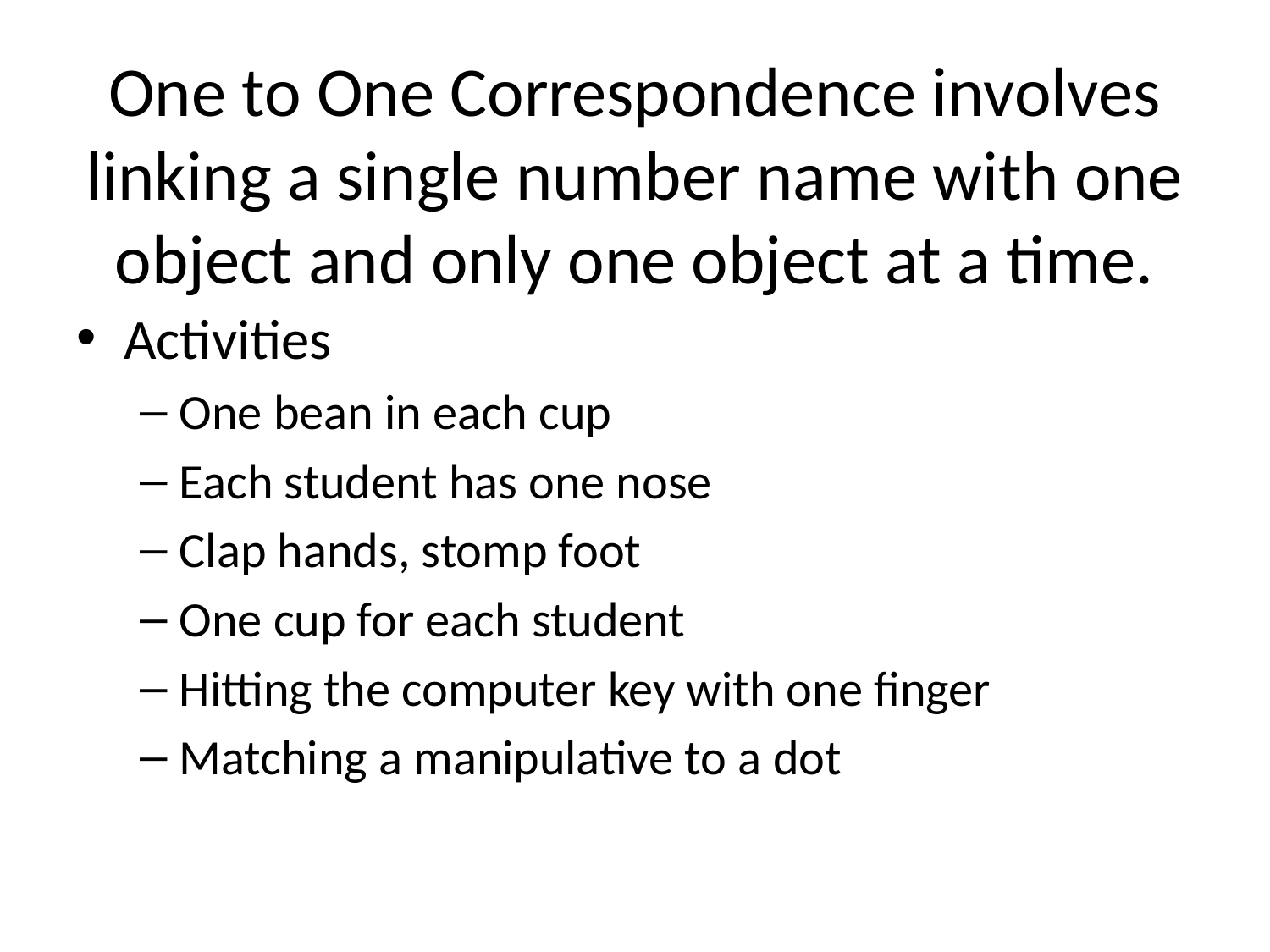

# One to One Correspondence involves linking a single number name with one object and only one object at a time.
Activities
One bean in each cup
Each student has one nose
Clap hands, stomp foot
One cup for each student
Hitting the computer key with one finger
Matching a manipulative to a dot